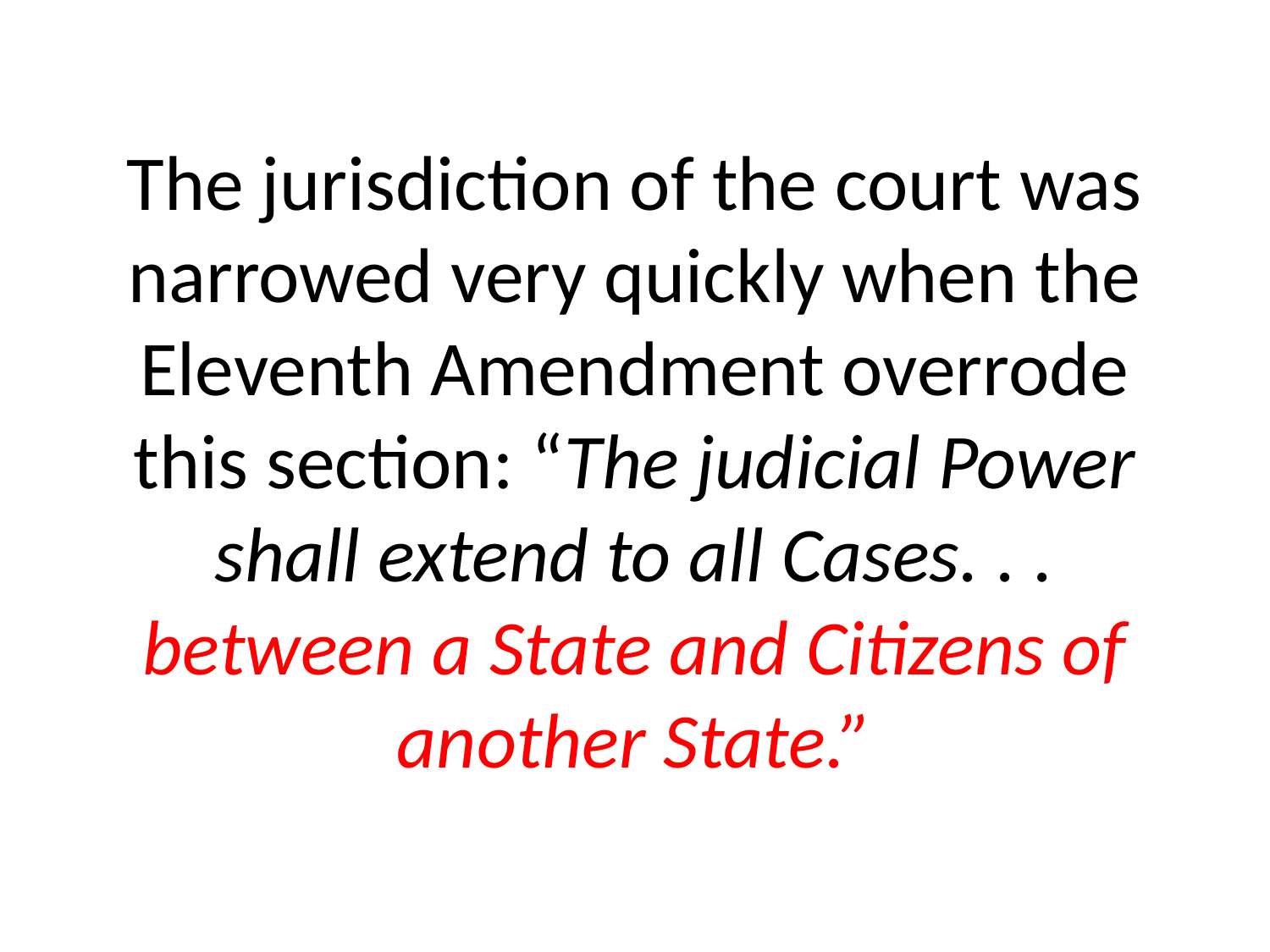

# The jurisdiction of the court was narrowed very quickly when the Eleventh Amendment overrode this section: “The judicial Power shall extend to all Cases. . . between a State and Citizens of another State.”